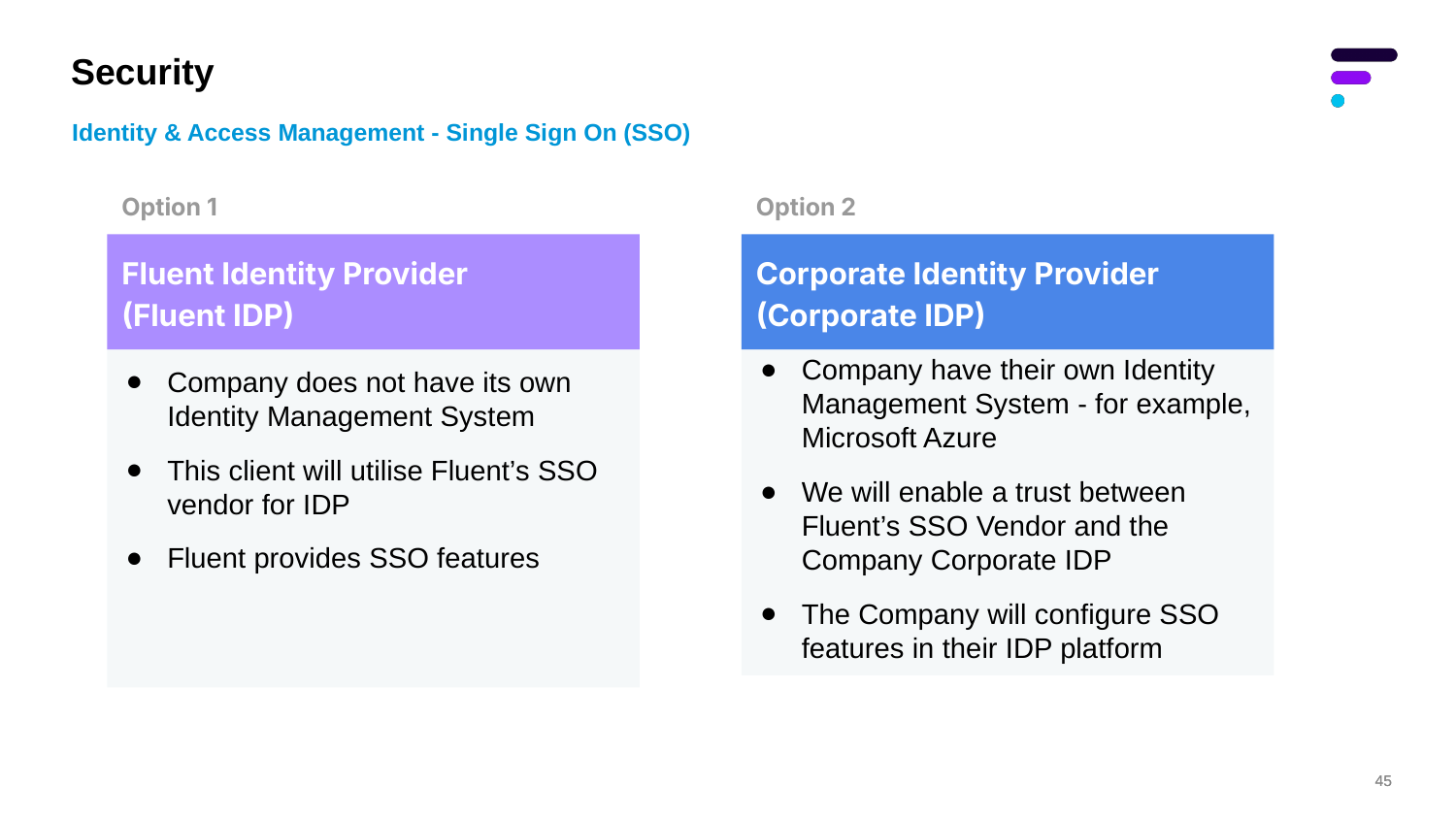

# Security
Identity & Access Management - Single Sign On (SSO)
Option 1
Option 2
Corporate Identity Provider
(Corporate IDP)
Fluent Identity Provider
(Fluent IDP)
Company have their own Identity Management System - for example, Microsoft Azure
We will enable a trust between Fluent’s SSO Vendor and the Company Corporate IDP
The Company will configure SSO features in their IDP platform
Company does not have its own Identity Management System
This client will utilise Fluent’s SSO vendor for IDP
Fluent provides SSO features